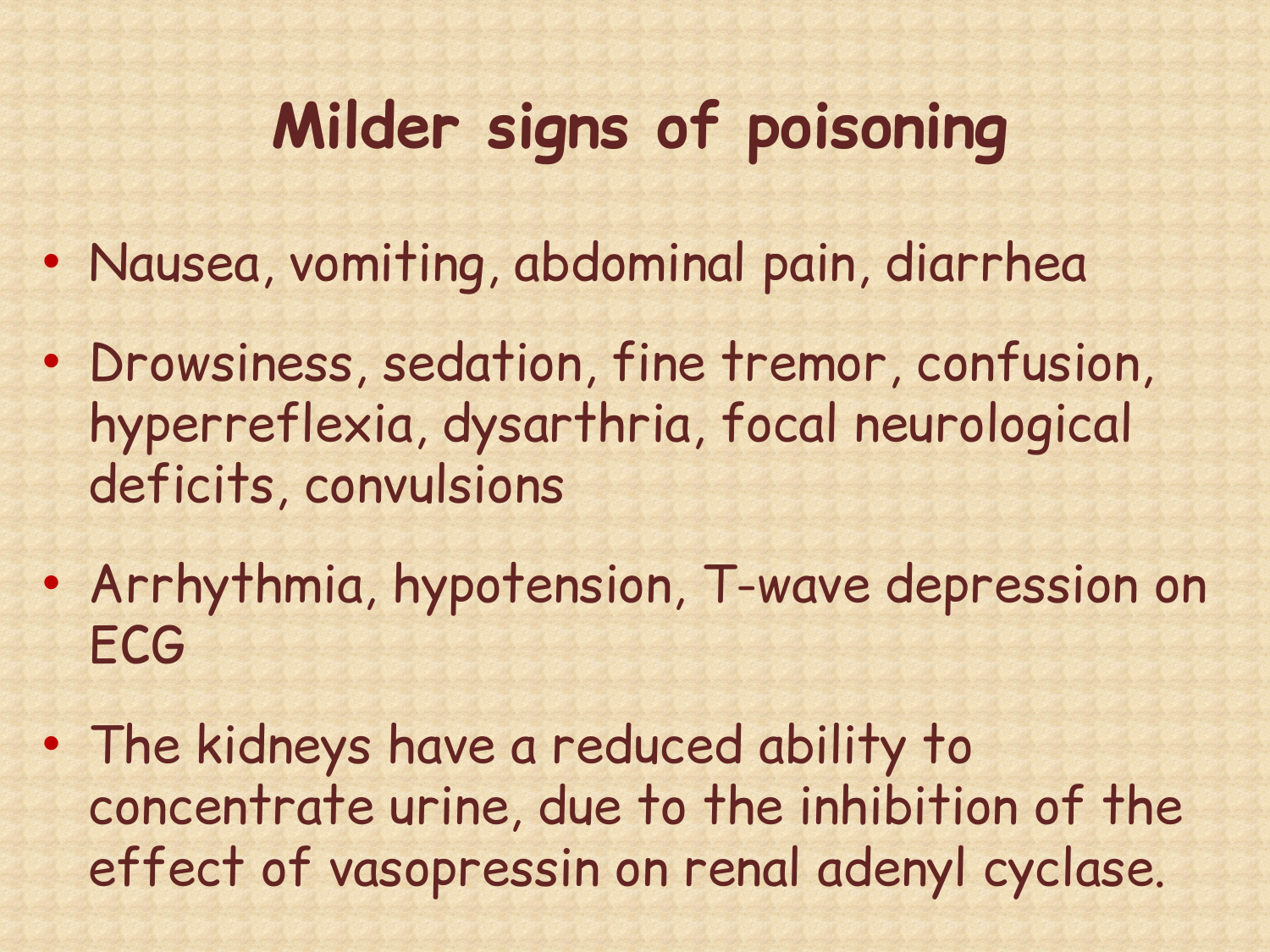

Milder signs of poisoning

Nausea, vomiting, abdominal pain, diarrhea

Drowsiness, sedation, fine tremor, confusion, hyperreflexia, dysarthria, focal neurological deficits, convulsions

Arrhythmia, hypotension, T-wave depression on ECG

The kidneys have a reduced ability to concentrate urine, due to the inhibition of the effect of vasopressin on renal adenyl cyclase.